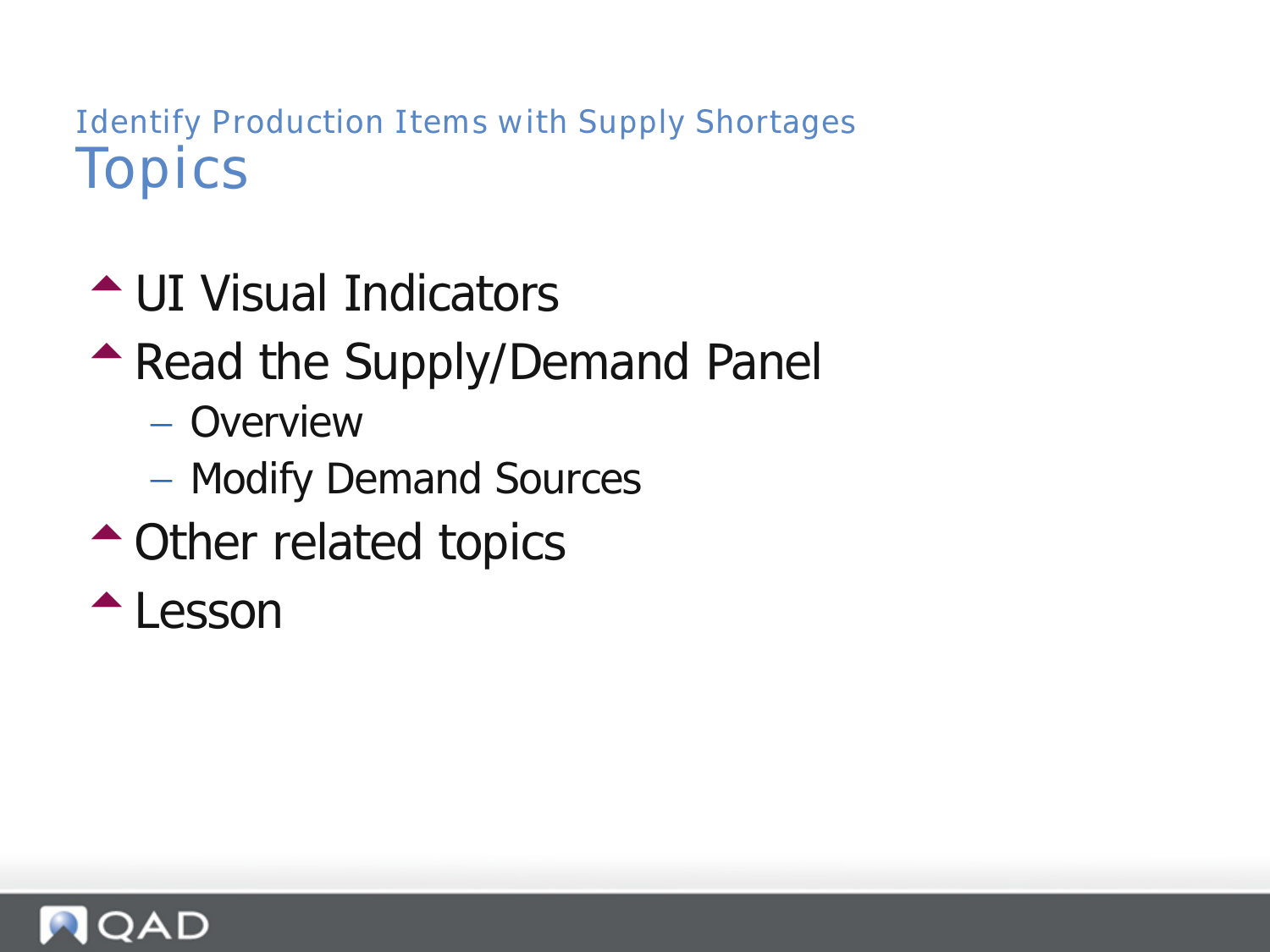

Identify Production Items with Supply Shortages
Topics
UI Visual Indicators
Read the Supply/Demand Panel
Overview
Modify Demand Sources
Other related topics
Lesson